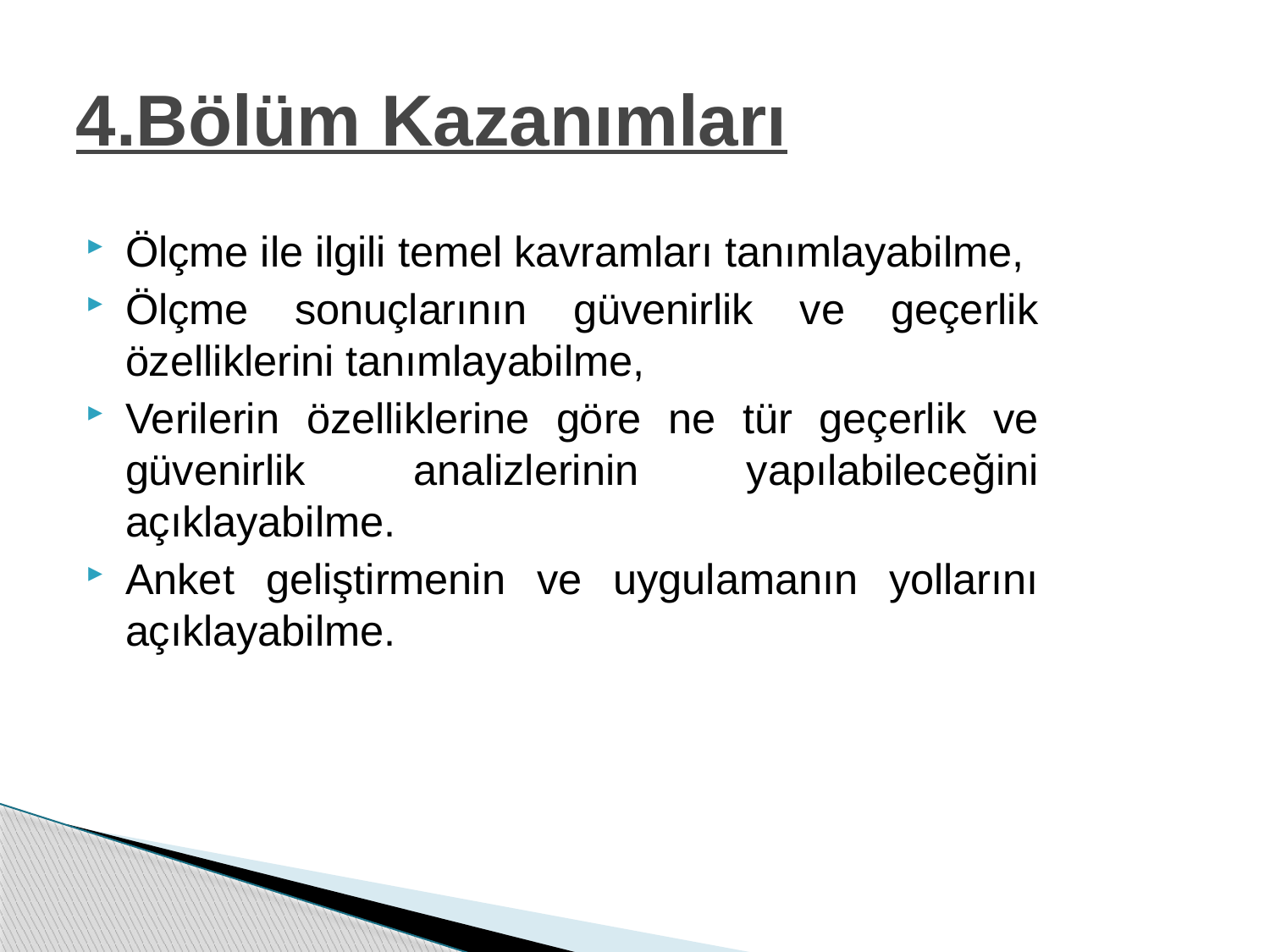

# 4.Bölüm Kazanımları
Ölçme ile ilgili temel kavramları tanımlayabilme,
Ölçme sonuçlarının güvenirlik ve geçerlik özelliklerini tanımlayabilme,
Verilerin özelliklerine göre ne tür geçerlik ve güvenirlik analizlerinin yapılabileceğini açıklayabilme.
Anket geliştirmenin ve uygulamanın yollarını açıklayabilme.